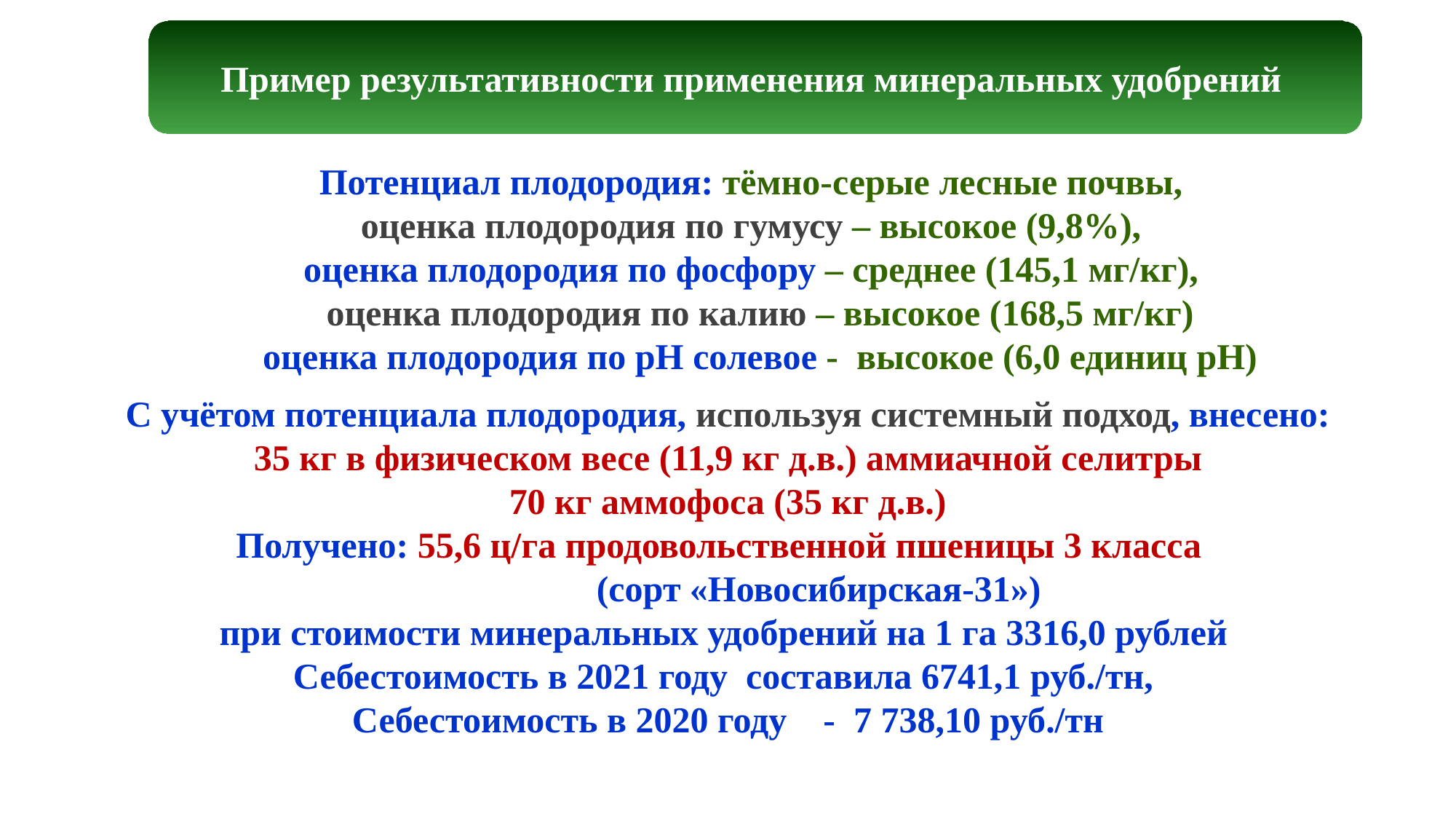

Пример результативности применения минеральных удобрений
Потенциал плодородия: тёмно-серые лесные почвы,
оценка плодородия по гумусу – высокое (9,8%),
оценка плодородия по фосфору – среднее (145,1 мг/кг),
 оценка плодородия по калию – высокое (168,5 мг/кг)
 оценка плодородия по pH солевое -  высокое (6,0 единиц pH)
С учётом потенциала плодородия, используя системный подход, внесено:
 35 кг в физическом весе (11,9 кг д.в.) аммиачной селитры
70 кг аммофоса (35 кг д.в.)
Получено: 55,6 ц/га продовольственной пшеницы 3 класса
                    (сорт «Новосибирская-31»)
при стоимости минеральных удобрений на 1 га 3316,0 рублей
Себестоимость в 2021 году  составила 6741,1 руб./тн,
Себестоимость в 2020 году    -  7 738,10 руб./тн